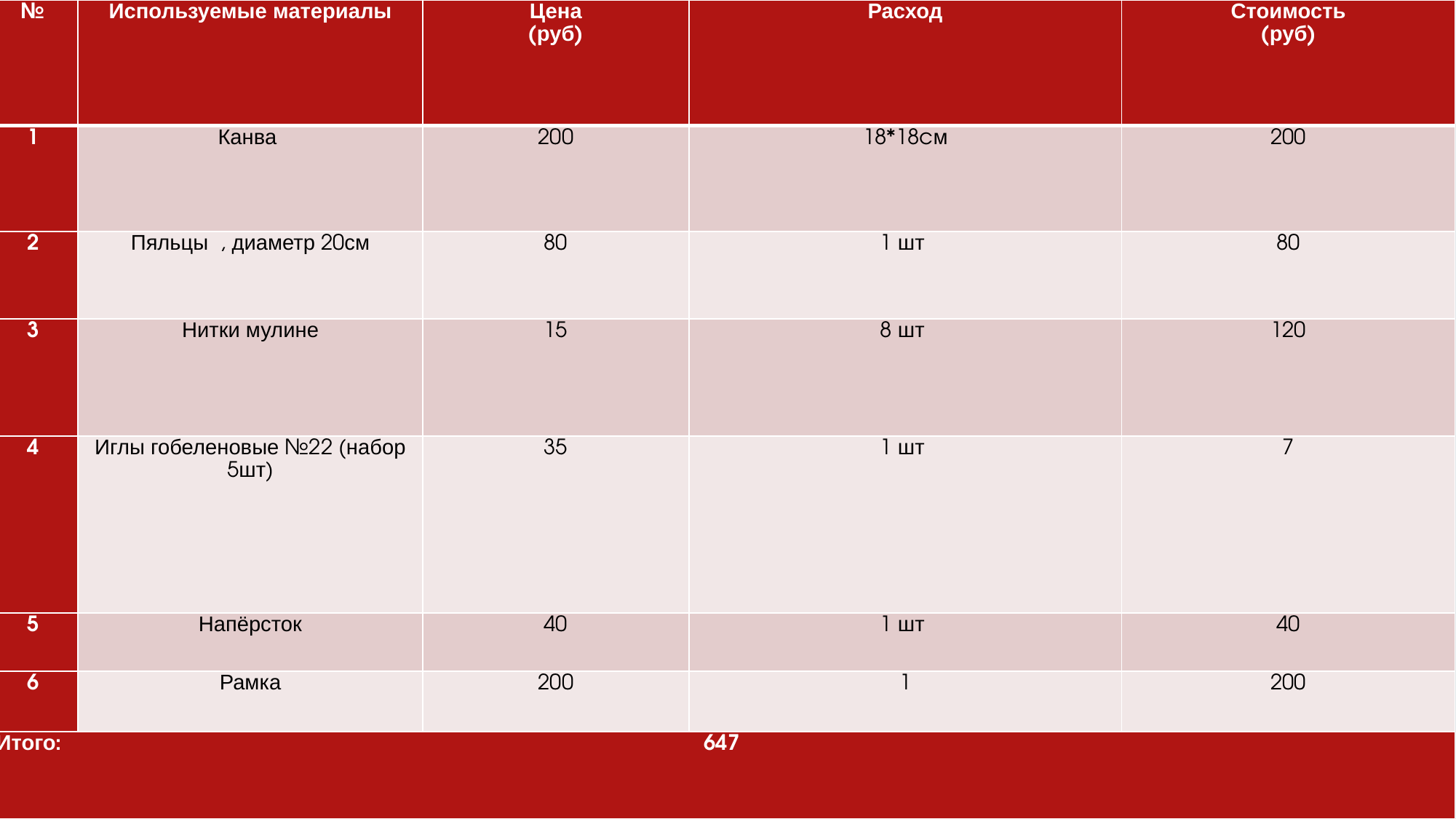

| № | Используемые материалы | Цена (руб) | Расход | Стоимость (руб) |
| --- | --- | --- | --- | --- |
| 1 | Канва | 200 | 18\*18cм | 200 |
| 2 | Пяльцы , диаметр 20см | 80 | 1 шт | 80 |
| 3 | Нитки мулине | 15 | 8 шт | 120 |
| 4 | Иглы гобеленовые №22 (набор 5шт) | 35 | 1 шт | 7 |
| 5 | Напёрсток | 40 | 1 шт | 40 |
| 6 | Рамка | 200 | 1 | 200 |
| Итого: 647 |  |  |  |  |